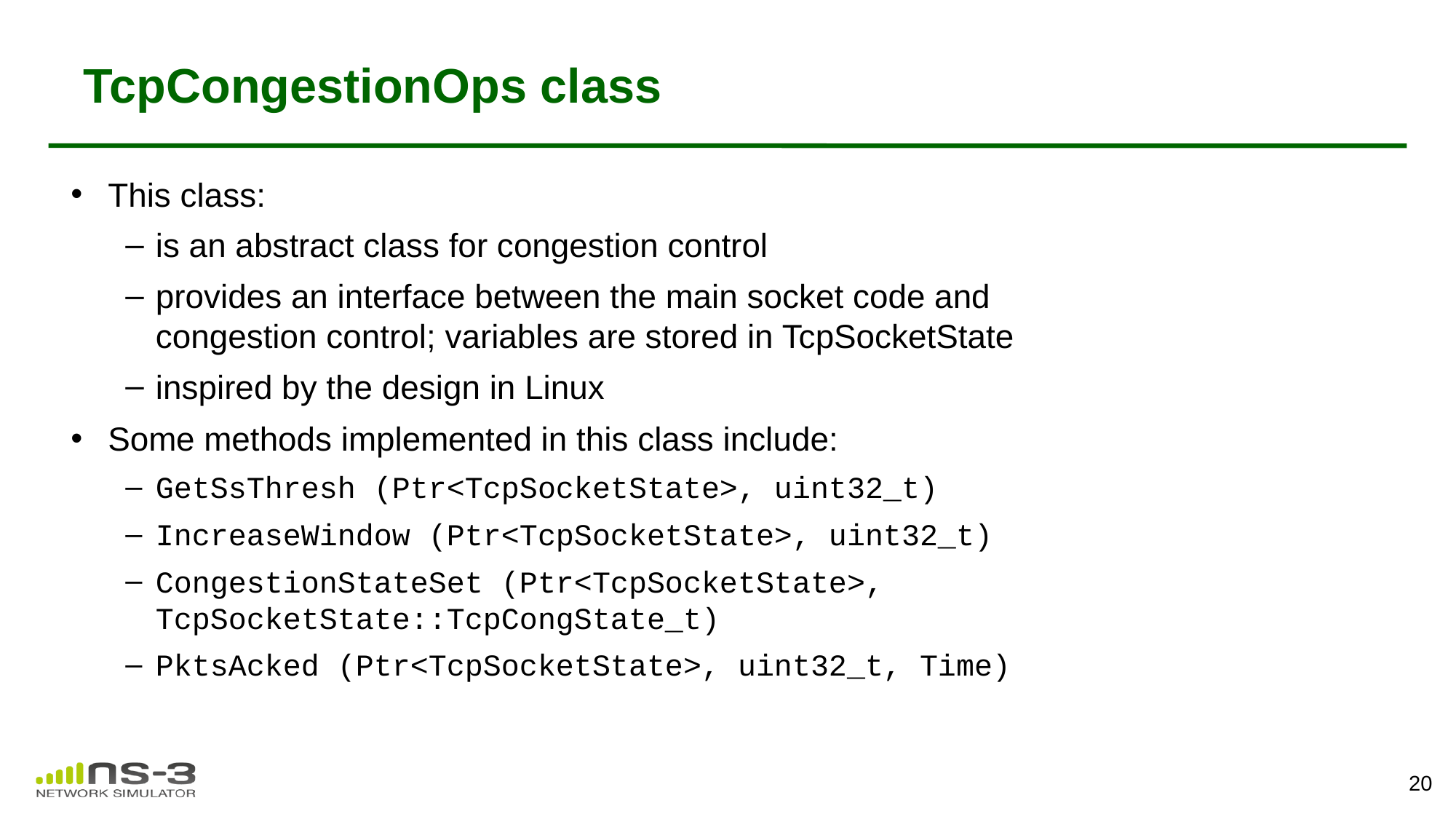

20
# TcpCongestionOps class
This class:
is an abstract class for congestion control
provides an interface between the main socket code and congestion control; variables are stored in TcpSocketState
inspired by the design in Linux
Some methods implemented in this class include:
GetSsThresh (Ptr<TcpSocketState>, uint32_t)
IncreaseWindow (Ptr<TcpSocketState>, uint32_t)
CongestionStateSet (Ptr<TcpSocketState>, TcpSocketState::TcpCongState_t)
PktsAcked (Ptr<TcpSocketState>, uint32_t, Time)
ns-3 Training, June 2019